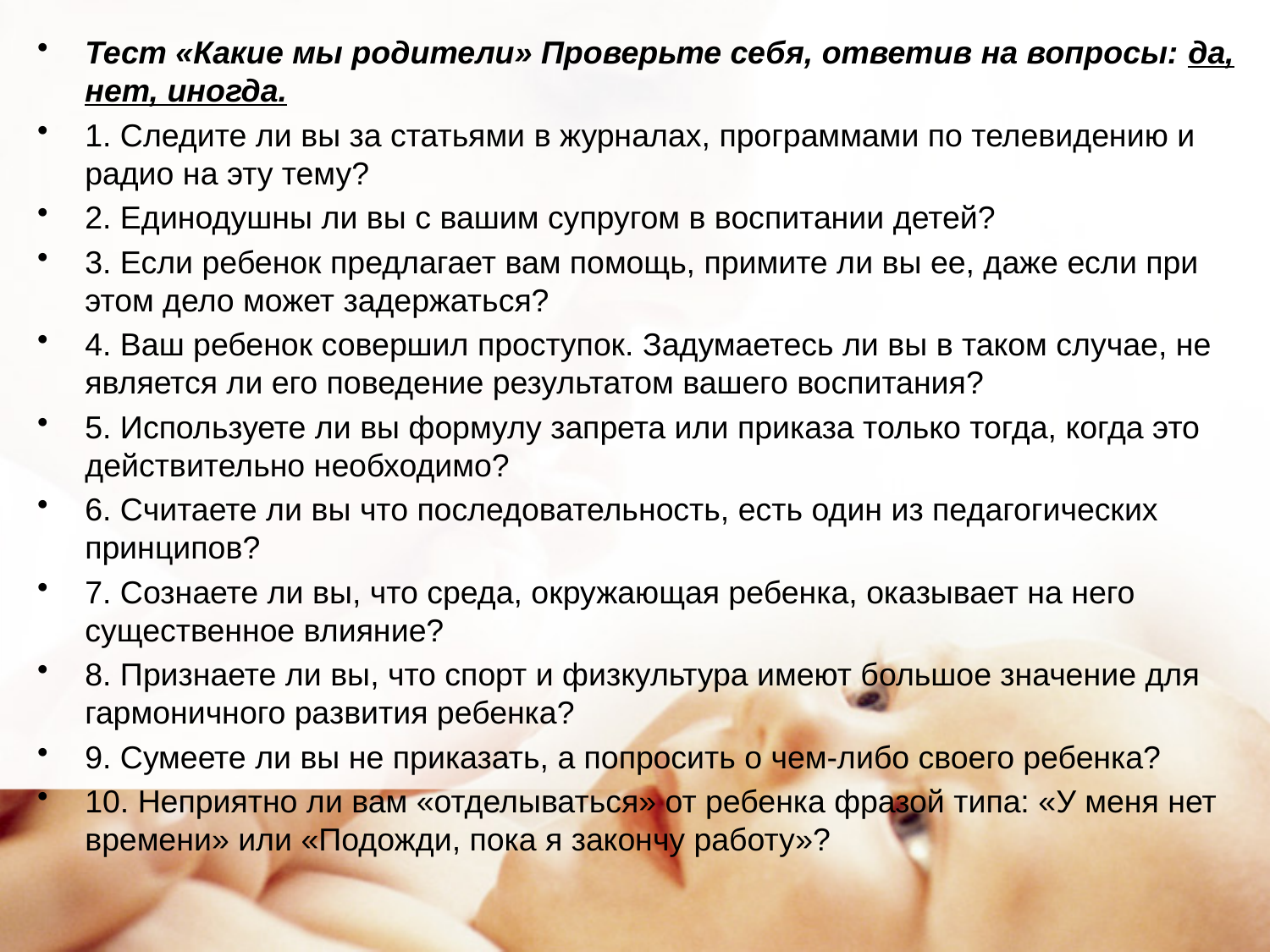

Тест «Какие мы родители» Проверьте себя, ответив на вопросы: да, нет, иногда.
1. Следите ли вы за статьями в журналах, программами по телевидению и радио на эту тему?
2. Единодушны ли вы с вашим супругом в воспитании детей?
3. Если ребенок предлагает вам помощь, примите ли вы ее, даже если при этом дело может задержаться?
4. Ваш ребенок совершил проступок. Задумаетесь ли вы в таком случае, не является ли его поведение результатом вашего воспитания?
5. Используете ли вы формулу запрета или приказа только тогда, когда это действительно необходимо?
6. Считаете ли вы что последовательность, есть один из педагогических принципов?
7. Сознаете ли вы, что среда, окружающая ребенка, оказывает на него существенное влияние?
8. Признаете ли вы, что спорт и физкультура имеют большое значение для гармоничного развития ребенка?
9. Сумеете ли вы не приказать, а попросить о чем-либо своего ребенка?
10. Неприятно ли вам «отделываться» от ребенка фразой типа: «У меня нет времени» или «Подожди, пока я закончу работу»?